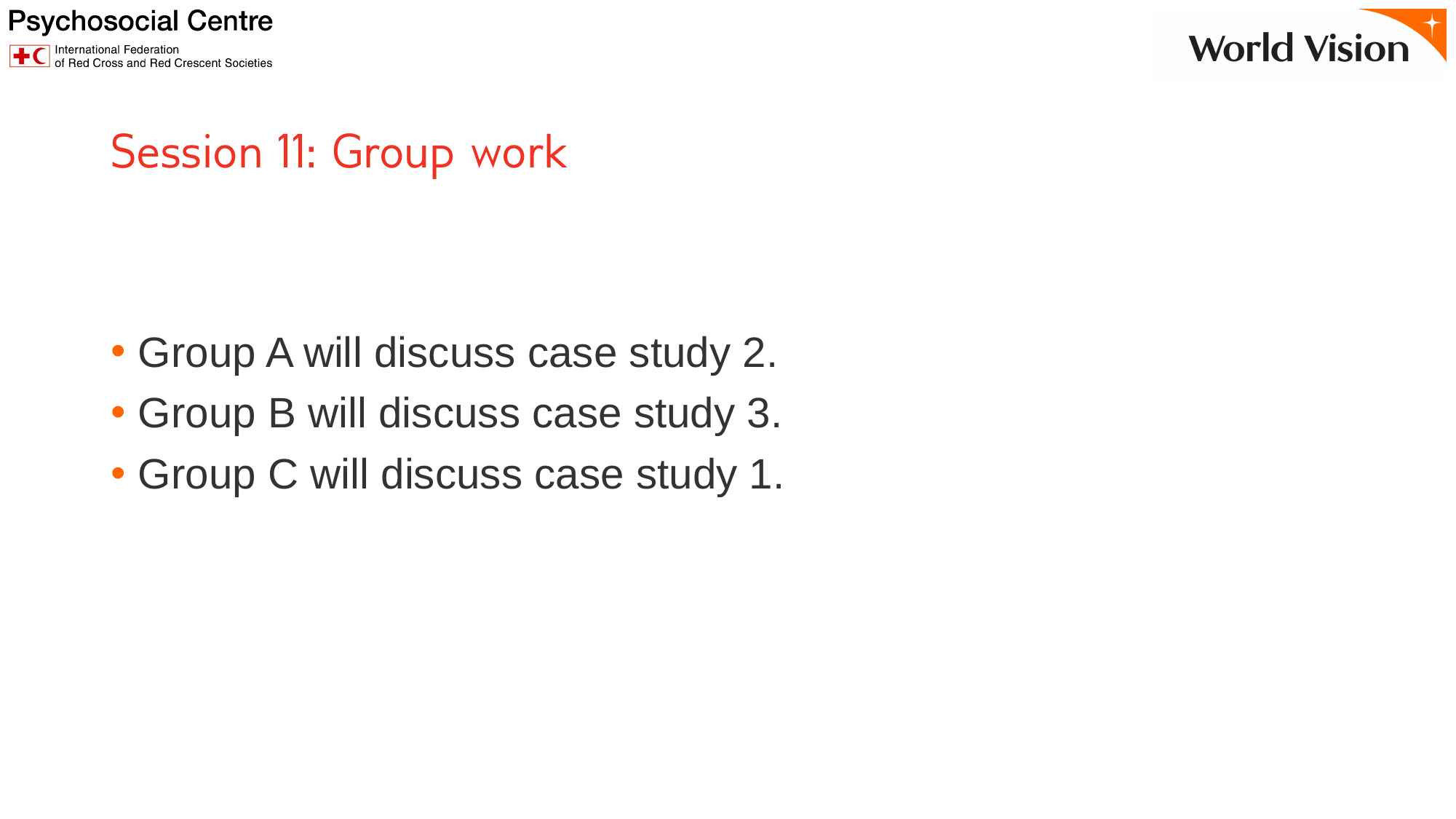

# Session 11: Group work
Group A will discuss case study 2.
Group B will discuss case study 3.
Group C will discuss case study 1.